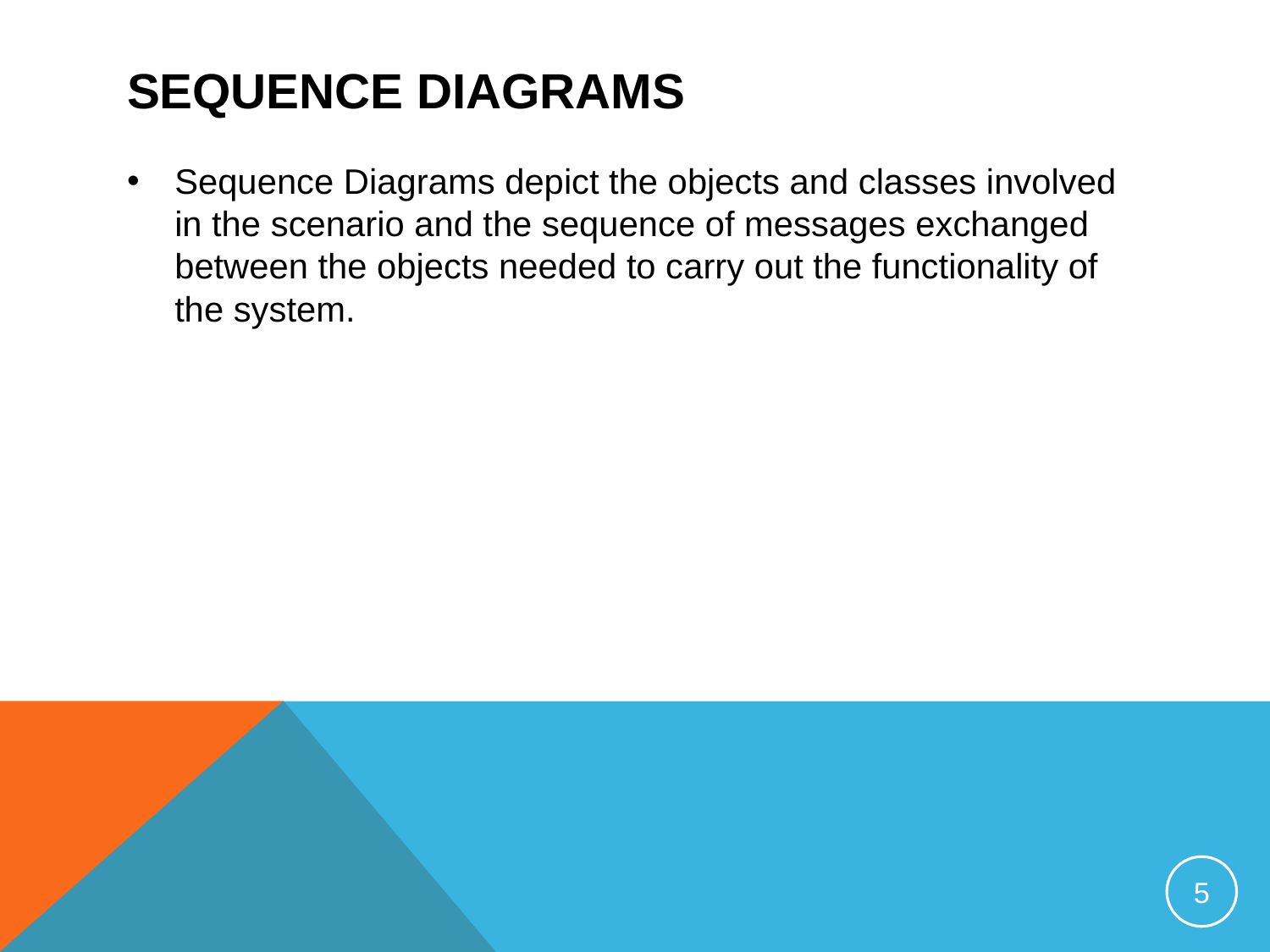

# Sequence Diagrams
Sequence Diagrams depict the objects and classes involved in the scenario and the sequence of messages exchanged between the objects needed to carry out the functionality of the system.
5